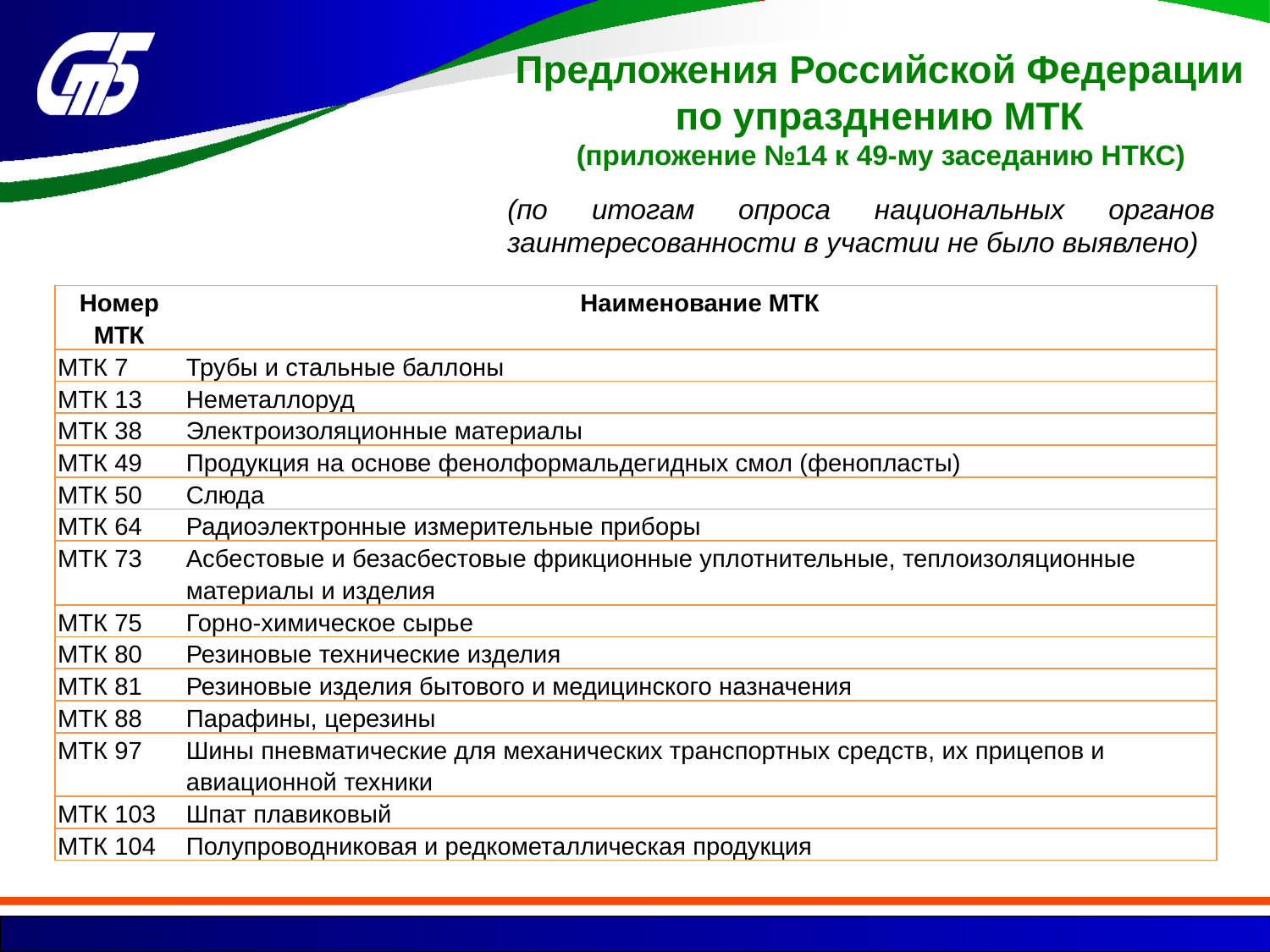

Предложения Российской Федерации
по упразднению МТК
(приложение №14 к 49-му заседанию НТКС)
(по итогам опроса национальных органов заинтересованности в участии не было выявлено)
| Номер МТК | Наименование МТК |
| --- | --- |
| МТК 7 | Трубы и стальные баллоны |
| МТК 13 | Неметаллоруд |
| МТК 38 | Электроизоляционные материалы |
| МТК 49 | Продукция на основе фенолформальдегидных смол (фенопласты) |
| МТК 50 | Слюда |
| МТК 64 | Радиоэлектронные измерительные приборы |
| МТК 73 | Асбестовые и безасбестовые фрикционные уплотнительные, теплоизоляционные материалы и изделия |
| МТК 75 | Горно-химическое сырье |
| МТК 80 | Резиновые технические изделия |
| МТК 81 | Резиновые изделия бытового и медицинского назначения |
| МТК 88 | Парафины, церезины |
| МТК 97 | Шины пневматические для механических транспортных средств, их прицепов и авиационной техники |
| МТК 103 | Шпат плавиковый |
| МТК 104 | Полупроводниковая и редкометаллическая продукция |